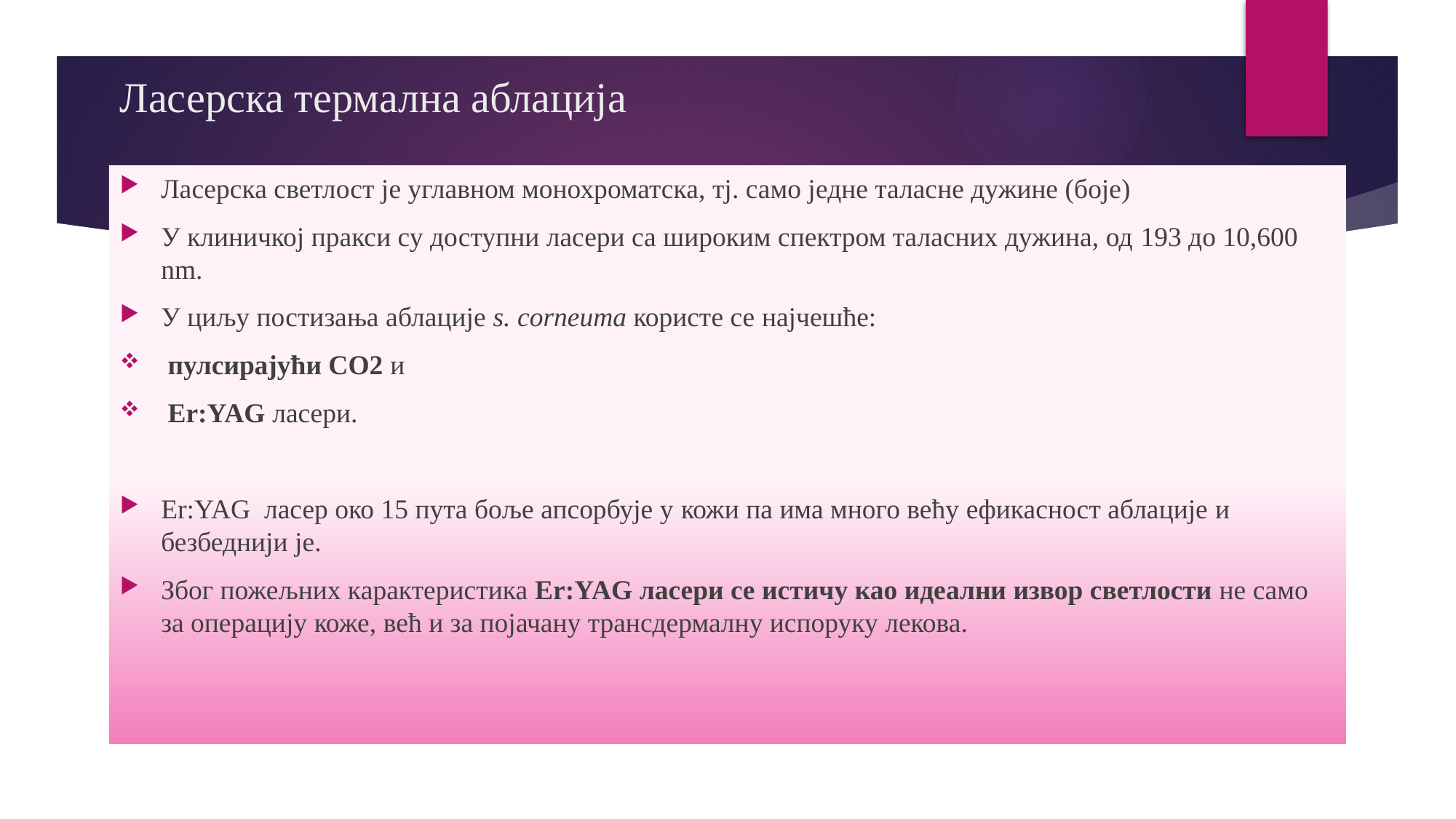

# Ласерска термална аблација
Ласерска светлост је углавном монохроматска, тј. само једне таласне дужине (боје)
У клиничкој пракси су доступни ласери са широким спектром таласних дужина, од 193 до 10,600 nm.
У циљу постизања аблације s. сorneumа користе се најчешће:
 пулсирајући CO2 и
 Er:YAG ласери.

Er:YAG  ласер око 15 пута боље апсорбује у кожи па има много већу ефикасност аблације и безбеднији је.
Због пожељних карактеристика Er:YAG ласери се истичу као идеални извор светлости не само за операцију коже, већ и за појачану трансдермалну испоруку лекова.